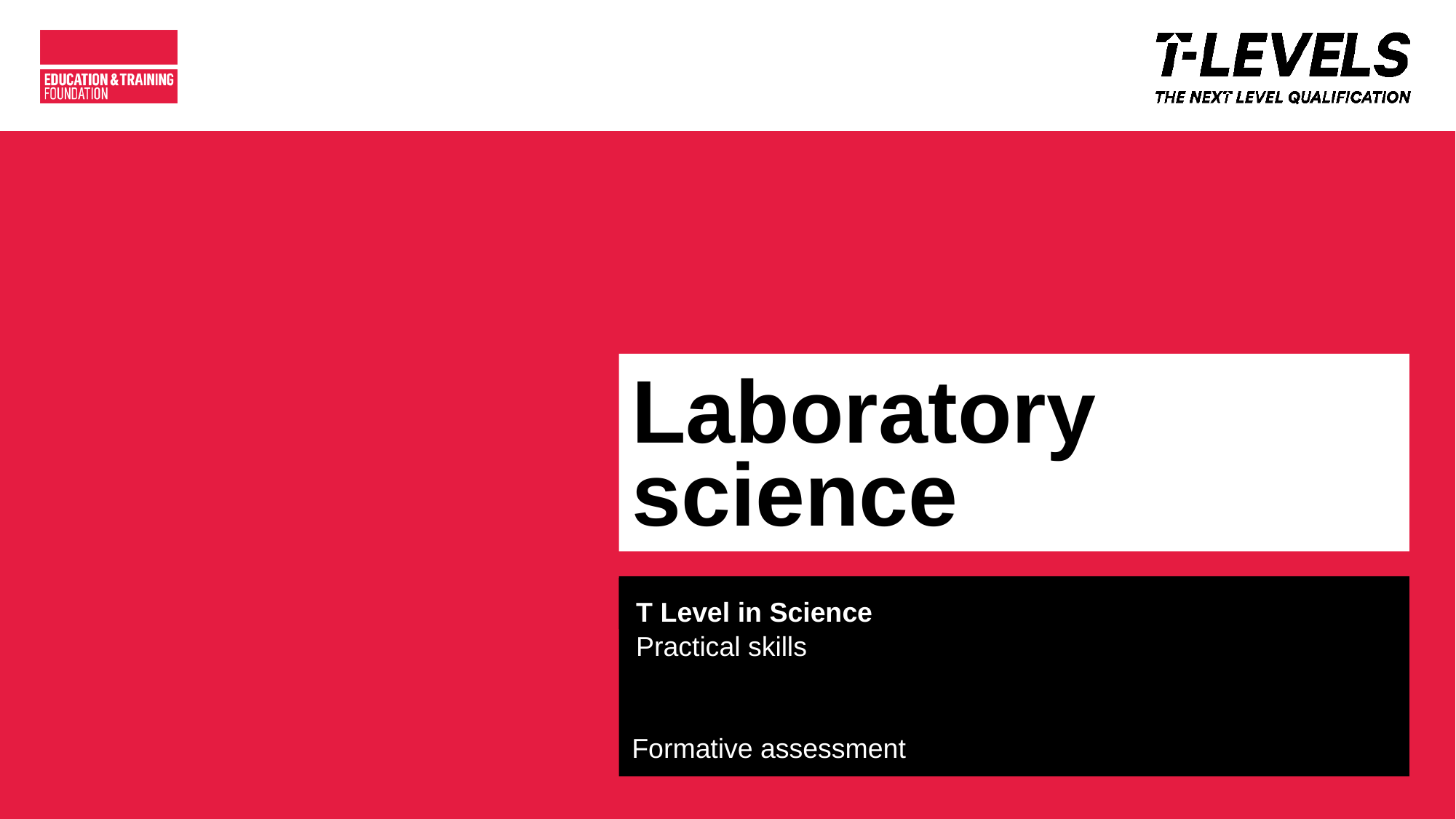

# Laboratory science
T Level in Science
Practical skills
Formative assessment